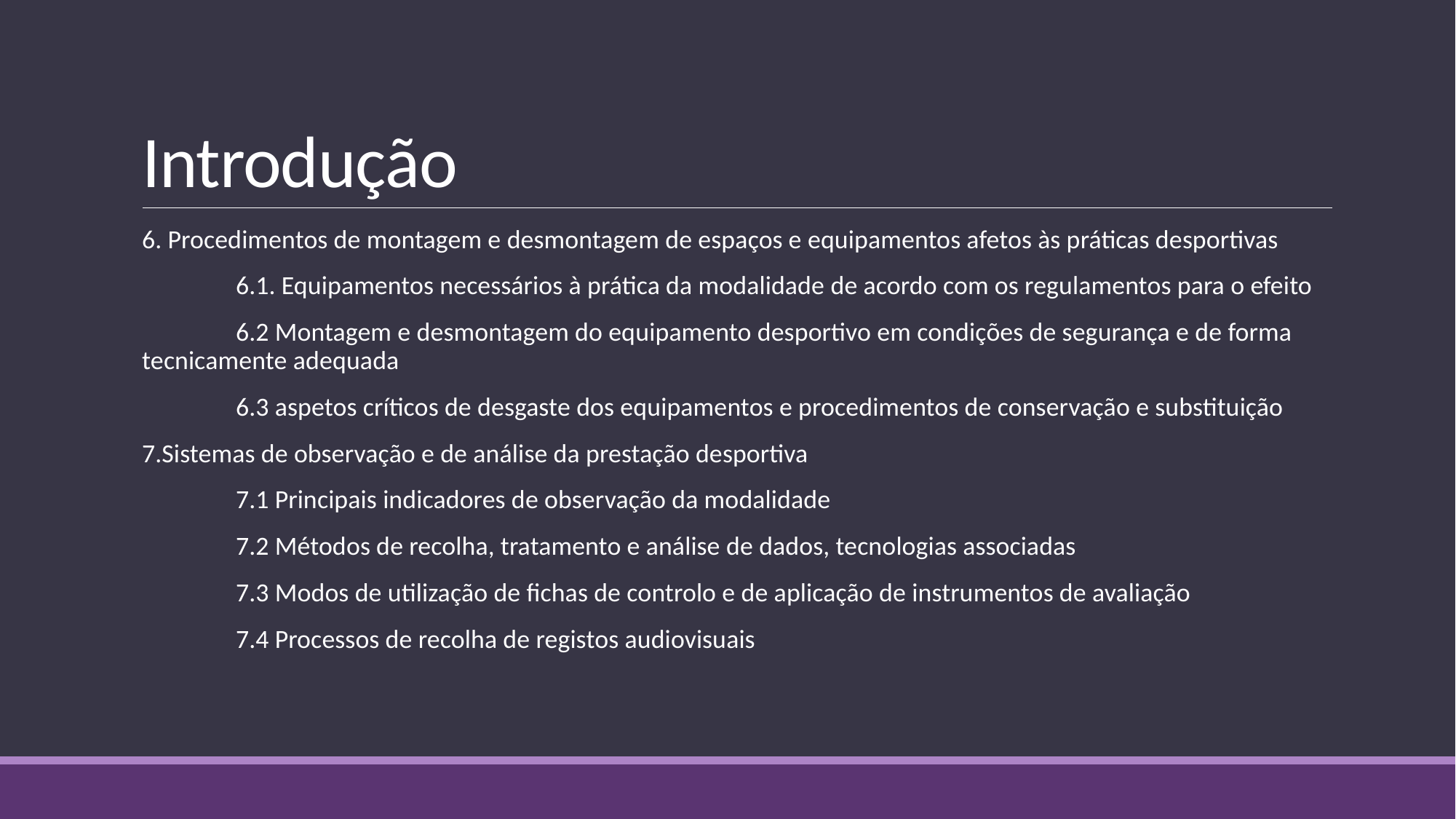

# Introdução
6. Procedimentos de montagem e desmontagem de espaços e equipamentos afetos às práticas desportivas
	6.1. Equipamentos necessários à prática da modalidade de acordo com os regulamentos para o efeito
	6.2 Montagem e desmontagem do equipamento desportivo em condições de segurança e de forma tecnicamente adequada
	6.3 aspetos críticos de desgaste dos equipamentos e procedimentos de conservação e substituição
7.Sistemas de observação e de análise da prestação desportiva
	7.1 Principais indicadores de observação da modalidade
	7.2 Métodos de recolha, tratamento e análise de dados, tecnologias associadas
	7.3 Modos de utilização de fichas de controlo e de aplicação de instrumentos de avaliação
	7.4 Processos de recolha de registos audiovisuais